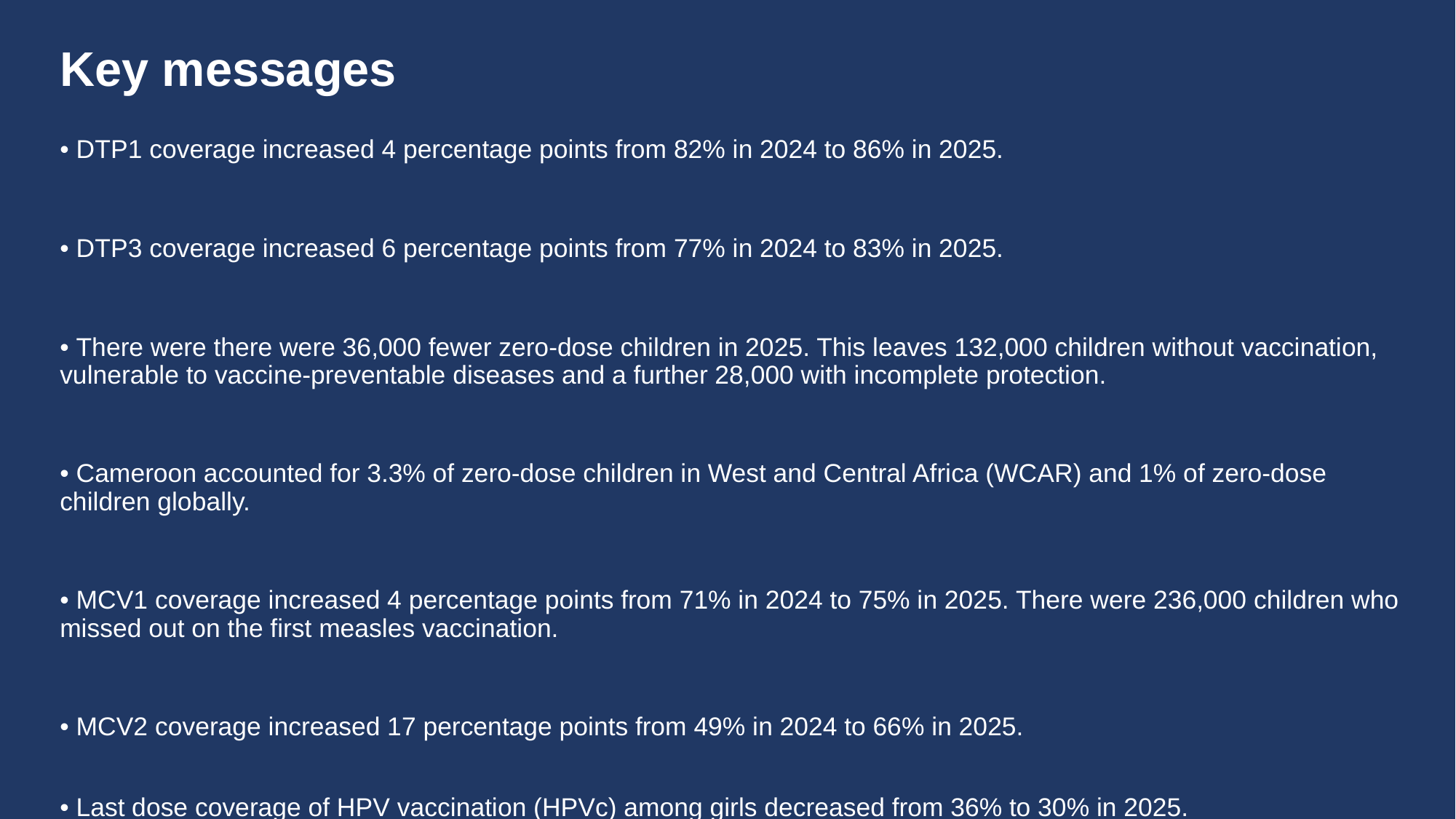

# Key messages
• DTP1 coverage increased 4 percentage points from 82% in 2024 to 86% in 2025.

• DTP3 coverage increased 6 percentage points from 77% in 2024 to 83% in 2025.

• There were there were 36,000 fewer zero-dose children in 2025. This leaves 132,000 children without vaccination, vulnerable to vaccine-preventable diseases and a further 28,000 with incomplete protection.

• Cameroon accounted for 3.3% of zero-dose children in West and Central Africa (WCAR) and 1% of zero-dose children globally.

• MCV1 coverage increased 4 percentage points from 71% in 2024 to 75% in 2025. There were 236,000 children who missed out on the first measles vaccination.

• MCV2 coverage increased 17 percentage points from 49% in 2024 to 66% in 2025.

• Last dose coverage of HPV vaccination (HPVc) among girls decreased from 36% to 30% in 2025.